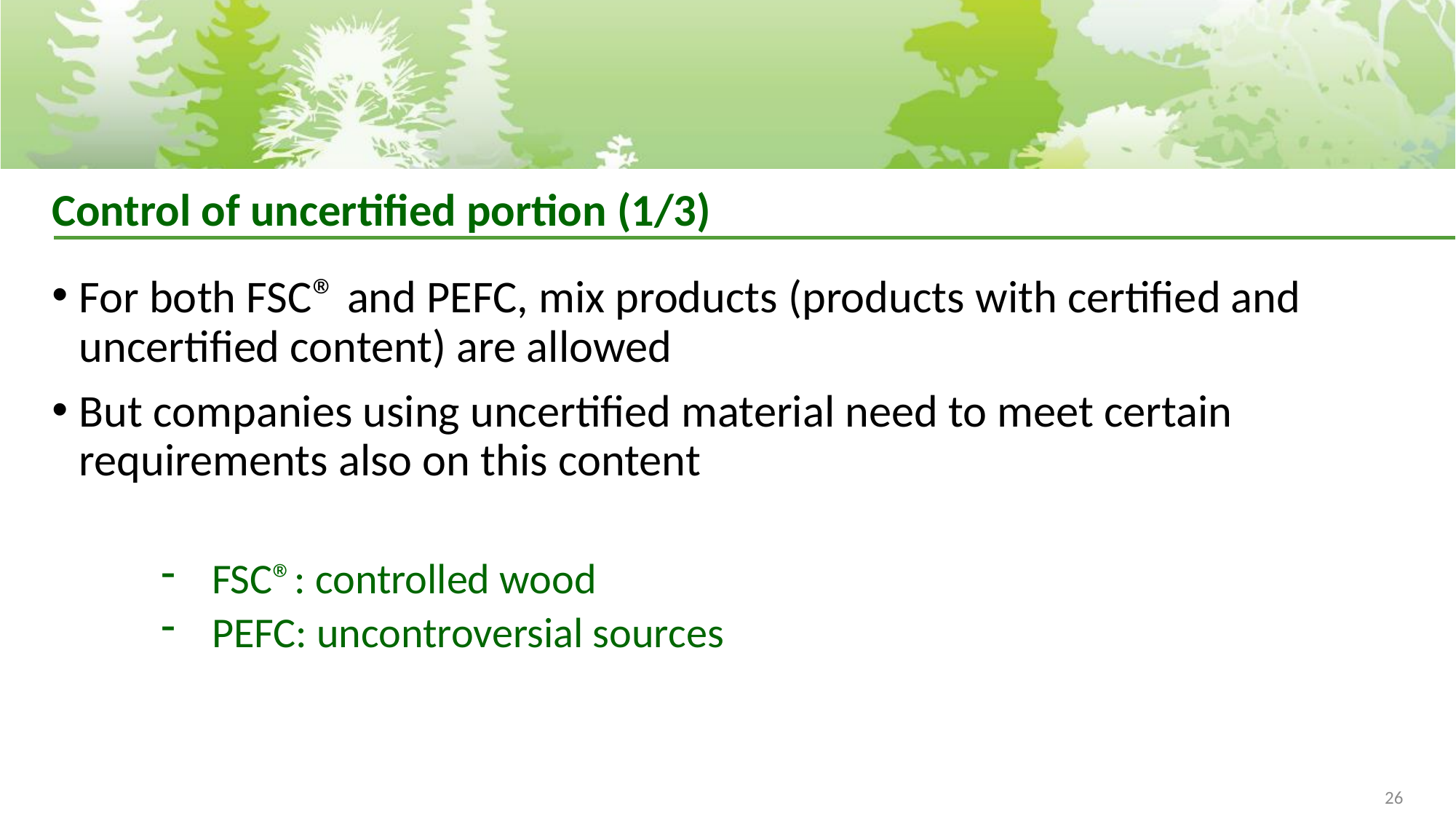

# Control of uncertified portion (1/3)
For both FSC® and PEFC, mix products (products with certified and uncertified content) are allowed
But companies using uncertified material need to meet certain requirements also on this content

FSC®: controlled wood
PEFC: uncontroversial sources
26